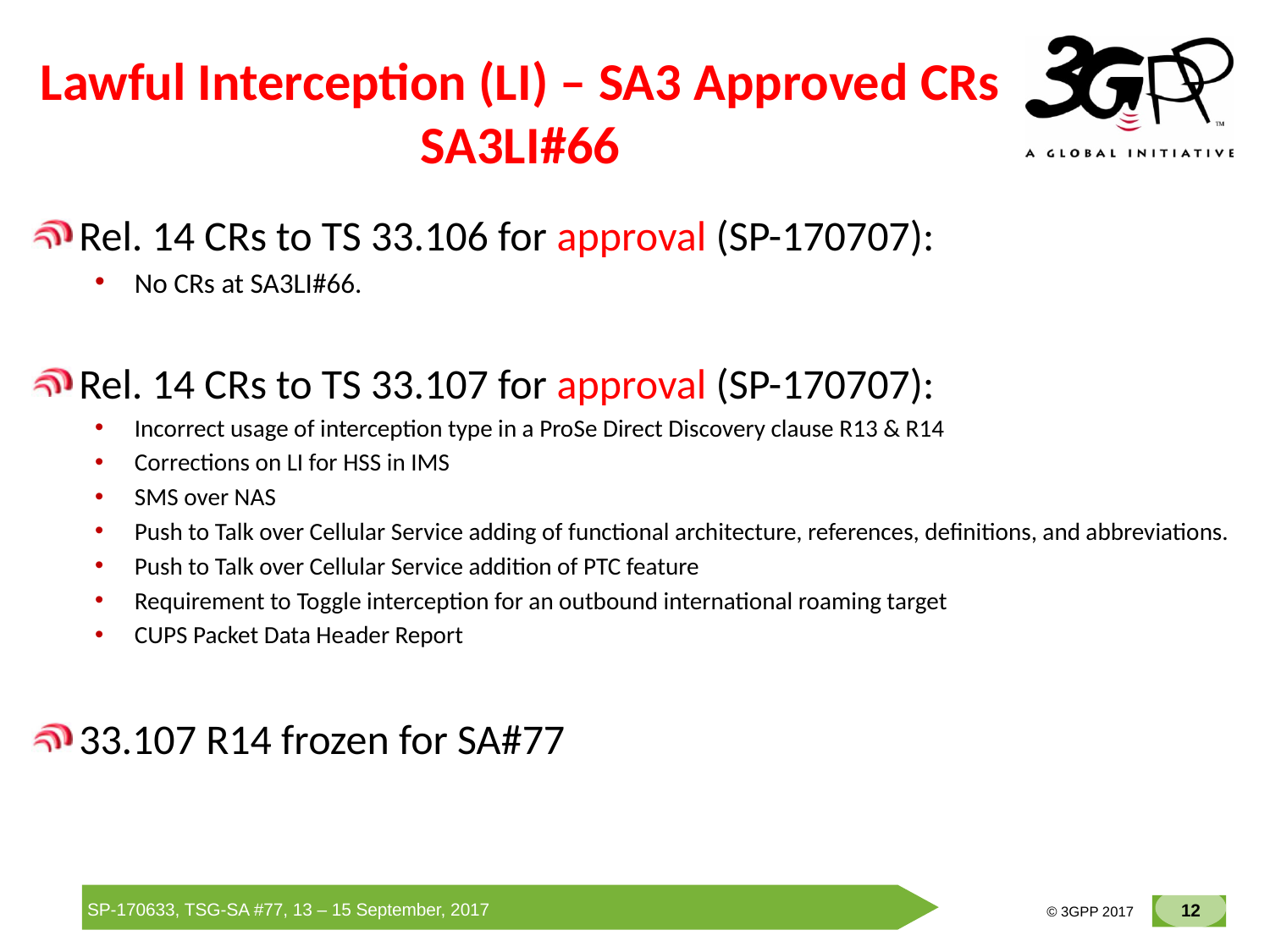

# Lawful Interception (LI) – SA3 Approved CRs SA3LI#66
Rel. 14 CRs to TS 33.106 for approval (SP-170707):
No CRs at SA3LI#66.

Rel. 14 CRs to TS 33.107 for approval (SP-170707):
Incorrect usage of interception type in a ProSe Direct Discovery clause R13 & R14
Corrections on LI for HSS in IMS
SMS over NAS
Push to Talk over Cellular Service adding of functional architecture, references, definitions, and abbreviations.
Push to Talk over Cellular Service addition of PTC feature
Requirement to Toggle interception for an outbound international roaming target
CUPS Packet Data Header Report

33.107 R14 frozen for SA#77